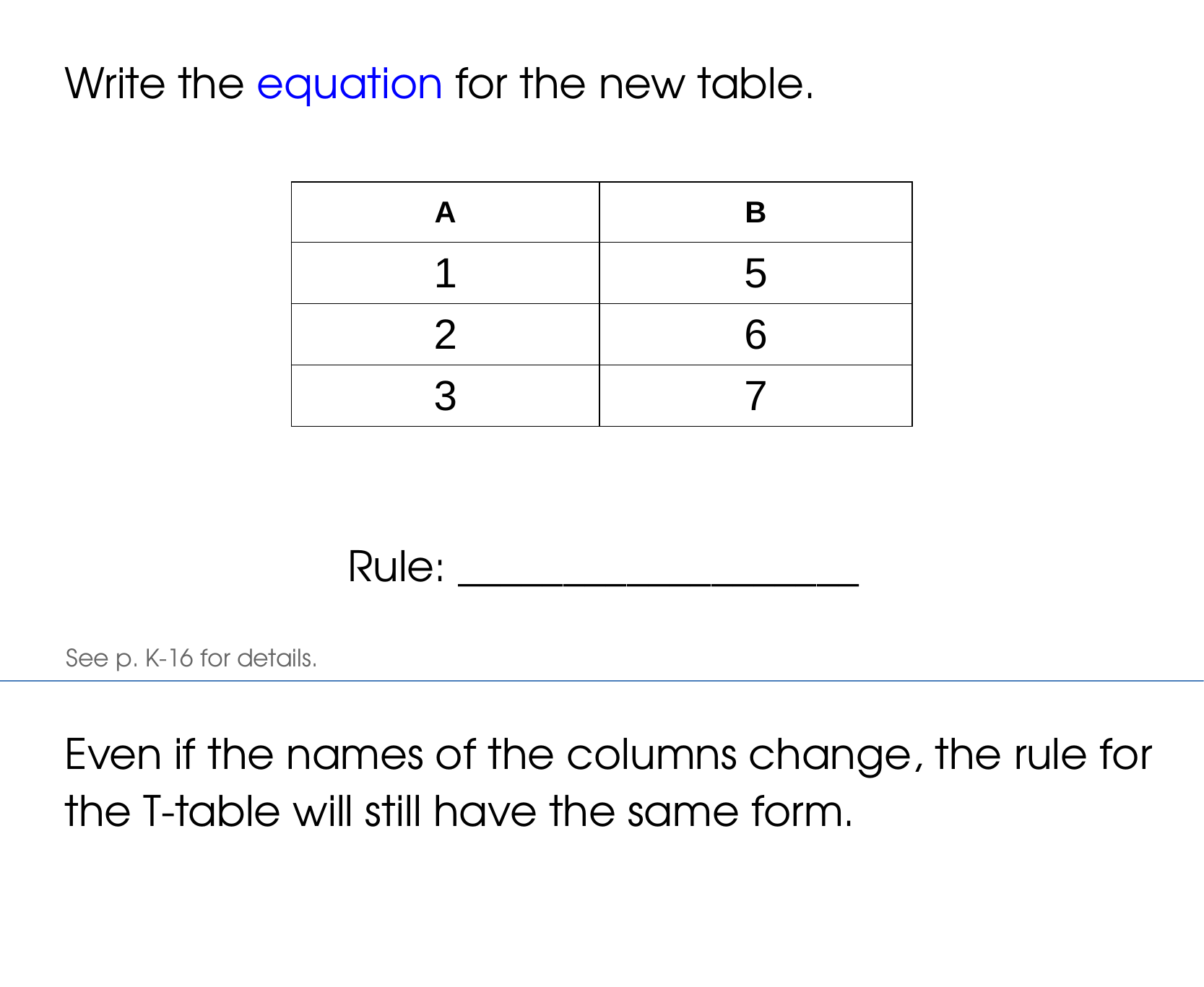

Write the equation for the new table.
| A | B |
| --- | --- |
| 1 | 5 |
| 2 | 6 |
| 3 | 7 |
Rule: ___________________
See p. K-16 for details.
Even if the names of the columns change, the rule for the T-table will still have the same form.